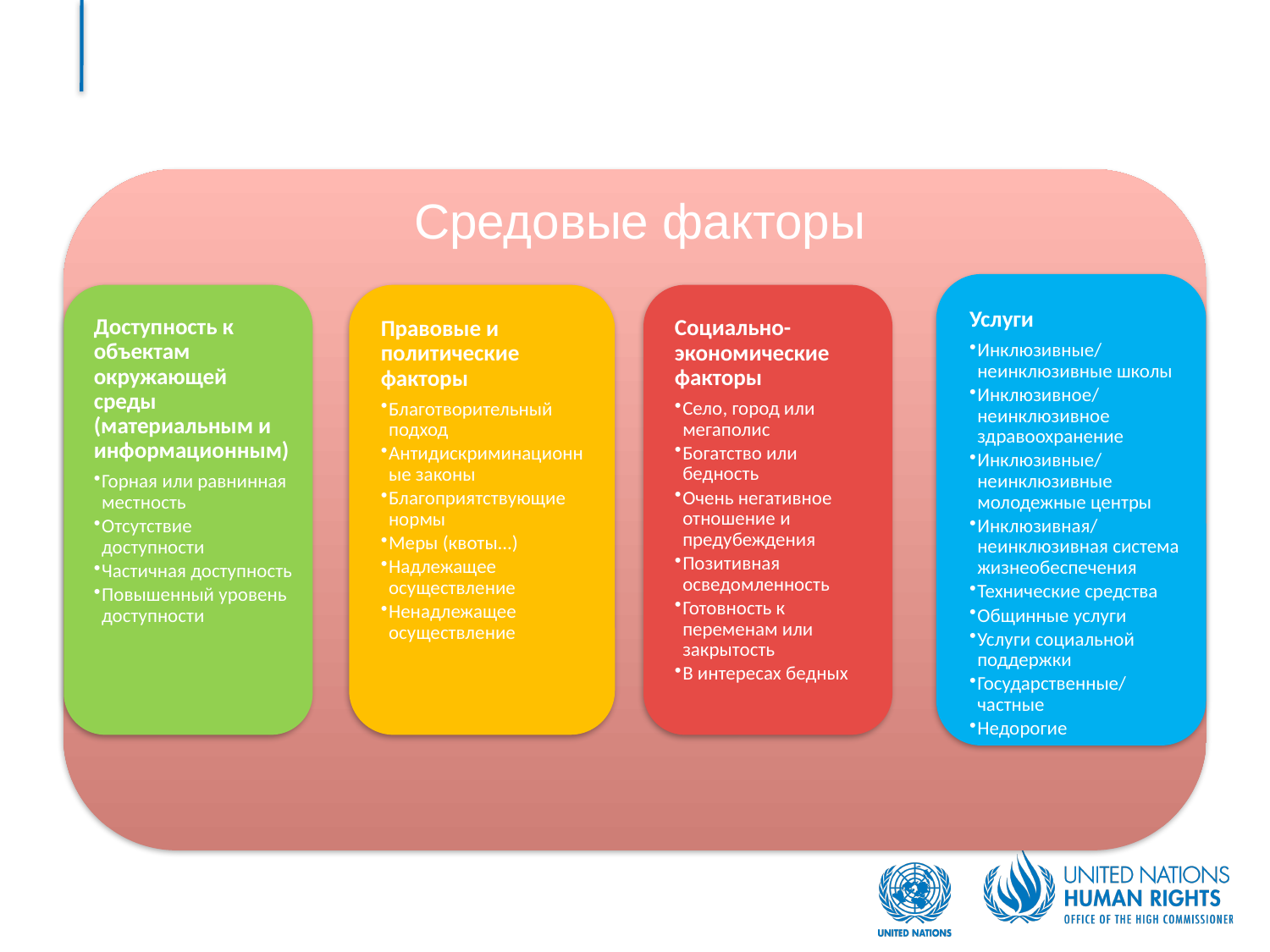

Доступность к объектам окружающей среды (материальным и информационным)
Горная или равнинная местность
Отсутствие доступности
Частичная доступность
Повышенный уровень доступности
Правовые и политические факторы
Благотворительный подход
Антидискриминационные законы
Благоприятствующие нормы
Меры (квоты...)
Надлежащее осуществление
Ненадлежащее осуществление
Социально-экономические факторы
Село, город или мегаполис
Богатство или бедность
Очень негативное отношение и предубеждения
Позитивная осведомленность
Готовность к переменам или закрытость
В интересах бедных
Услуги
Инклюзивные/ неинклюзивные школы
Инклюзивное/ неинклюзивное здравоохранение
Инклюзивные/ неинклюзивные молодежные центры
Инклюзивная/ неинклюзивная система жизнеобеспечения
Технические средства
Общинные услуги
Услуги социальной поддержки
Государственные/ частные
Недорогие
Средовые факторы